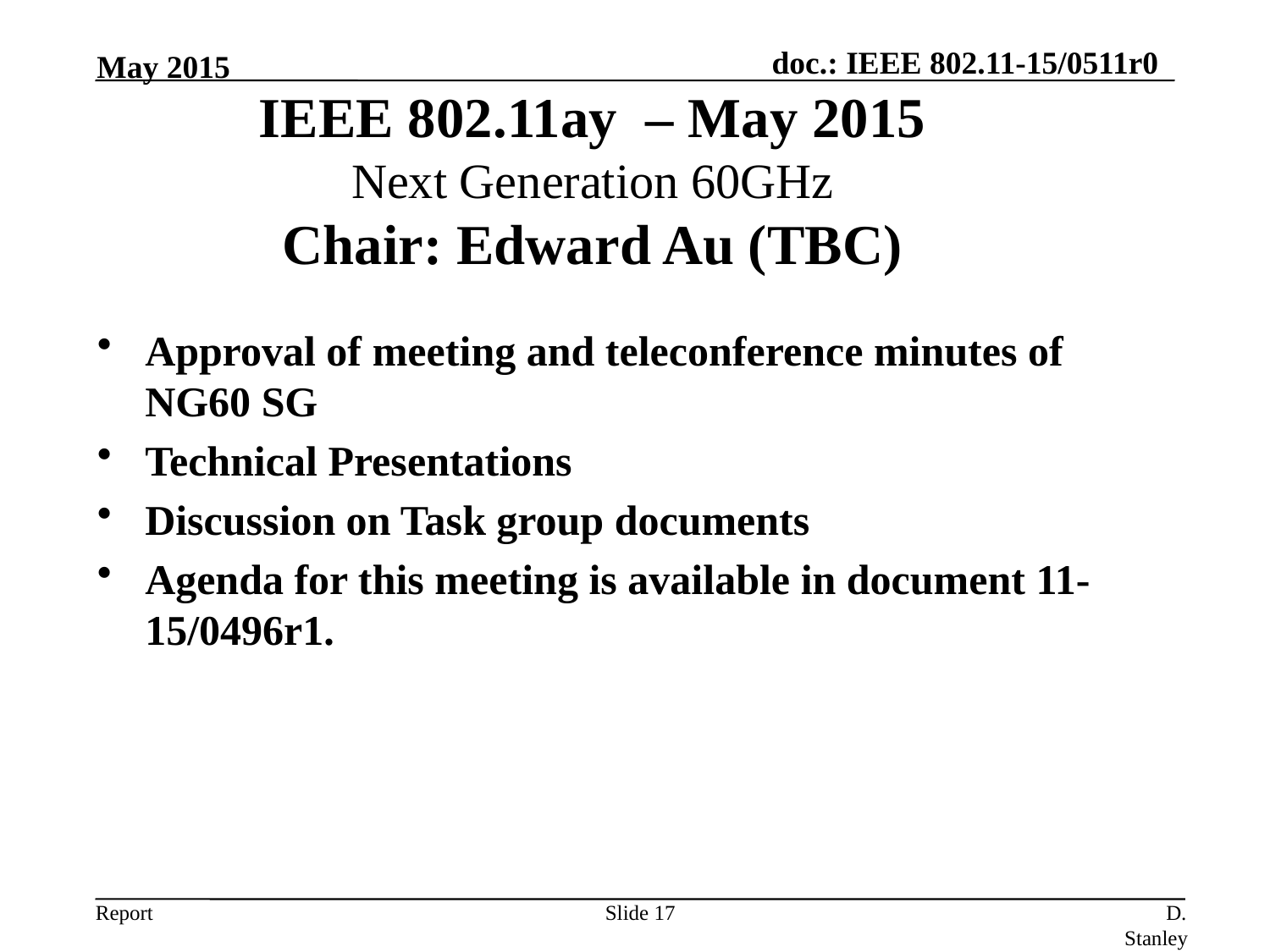

May 2015
IEEE 802.11ay  – May 2015
Next Generation 60GHz
Chair: Edward Au (TBC)
Approval of meeting and teleconference minutes of NG60 SG
Technical Presentations
Discussion on Task group documents
Agenda for this meeting is available in document 11-15/0496r1.
Slide 17
D. Stanley, Aruba Networks